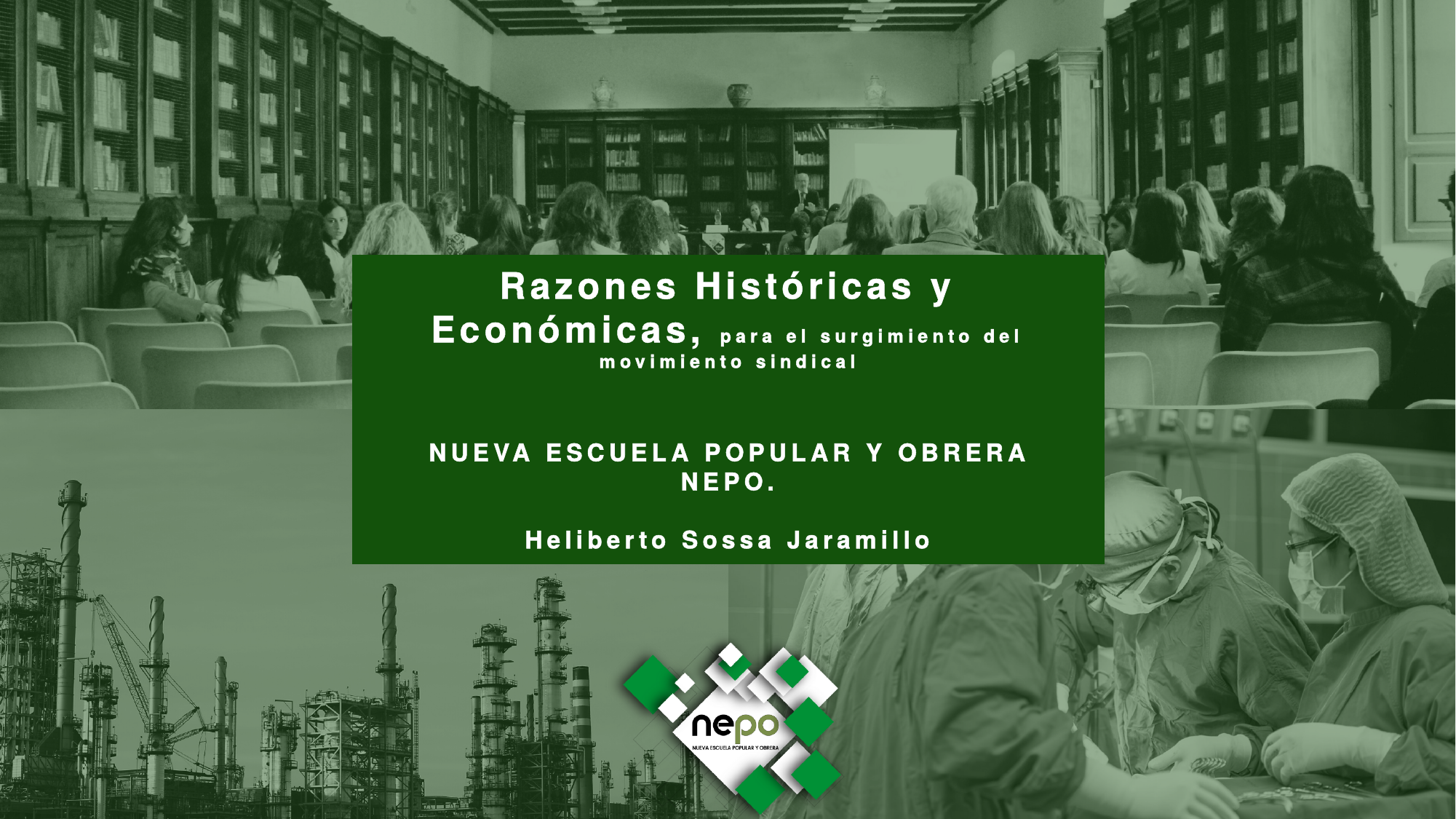

Razones Históricas y Económicas, para el surgimiento del movimiento sindical

NUEVA ESCUELA POPULAR Y OBRERA
NEPO.

Heliberto Sossa Jaramillo